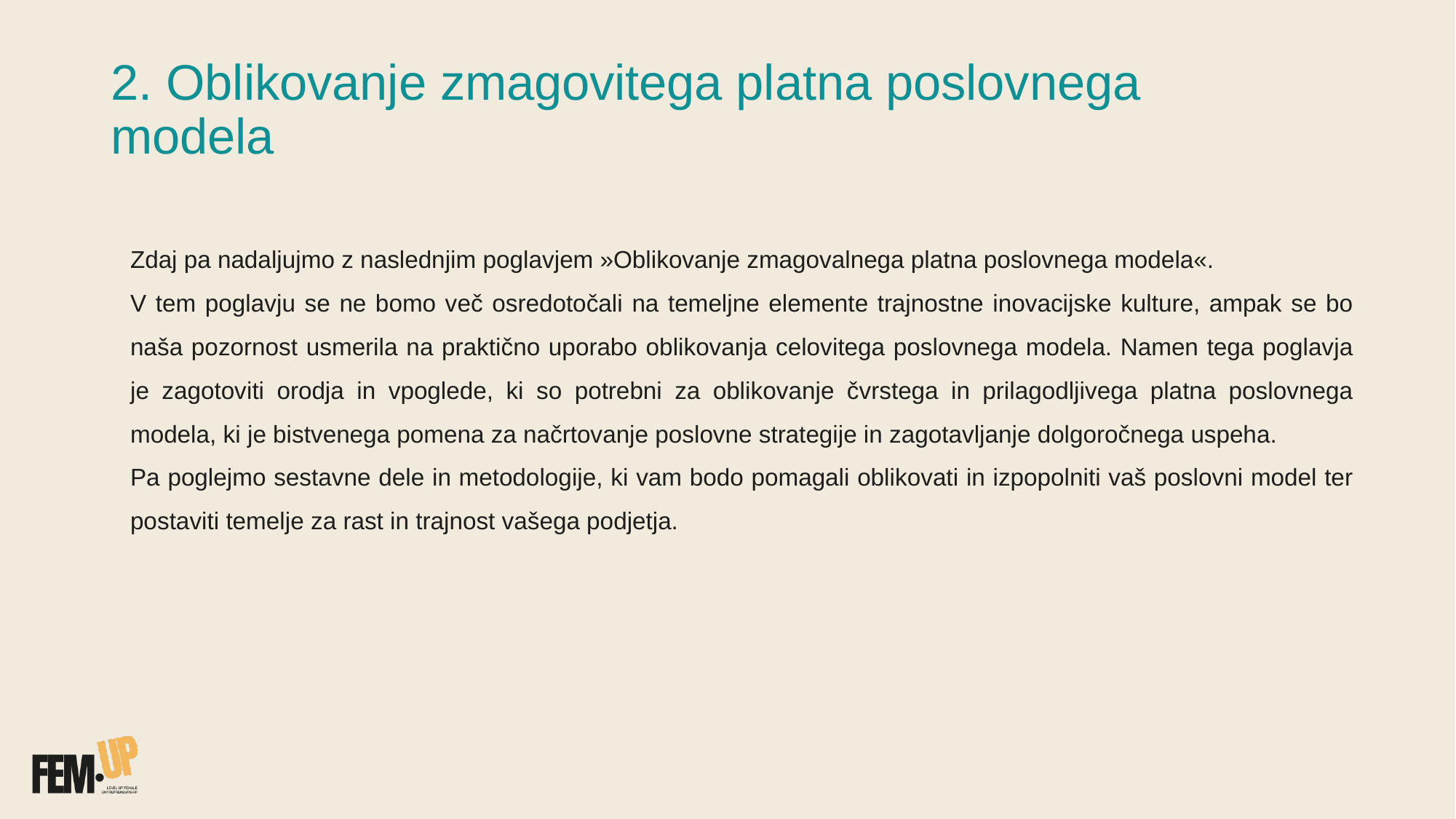

# 2. Oblikovanje zmagovitega platna poslovnega modela
Zdaj pa nadaljujmo z naslednjim poglavjem »Oblikovanje zmagovalnega platna poslovnega modela«.
V tem poglavju se ne bomo več osredotočali na temeljne elemente trajnostne inovacijske kulture, ampak se bo naša pozornost usmerila na praktično uporabo oblikovanja celovitega poslovnega modela. Namen tega poglavja je zagotoviti orodja in vpoglede, ki so potrebni za oblikovanje čvrstega in prilagodljivega platna poslovnega modela, ki je bistvenega pomena za načrtovanje poslovne strategije in zagotavljanje dolgoročnega uspeha.
Pa poglejmo sestavne dele in metodologije, ki vam bodo pomagali oblikovati in izpopolniti vaš poslovni model ter postaviti temelje za rast in trajnost vašega podjetja.